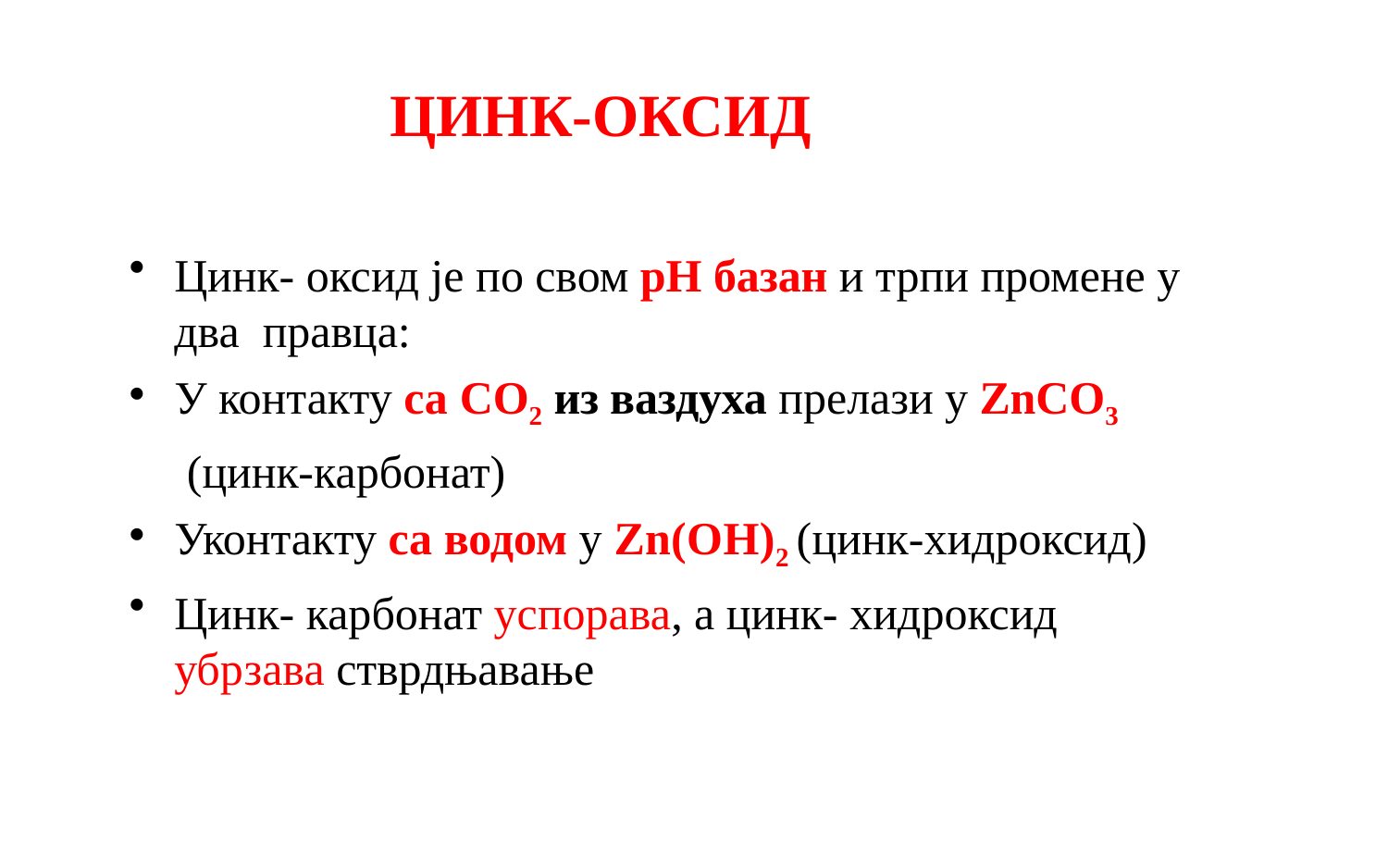

# ЦИНК-ОКСИД
Цинк- оксид је по свом рН базан и трпи промене у два  правца:
У контакту са СО2 из ваздуха прелази у ZnCO3
     (цинк-карбонат)
Уконтакту са водом у Zn(OH)2 (цинк-хидроксид)
Цинк- карбонат успорава, а цинк- хидроксид
убрзава стврдњавање